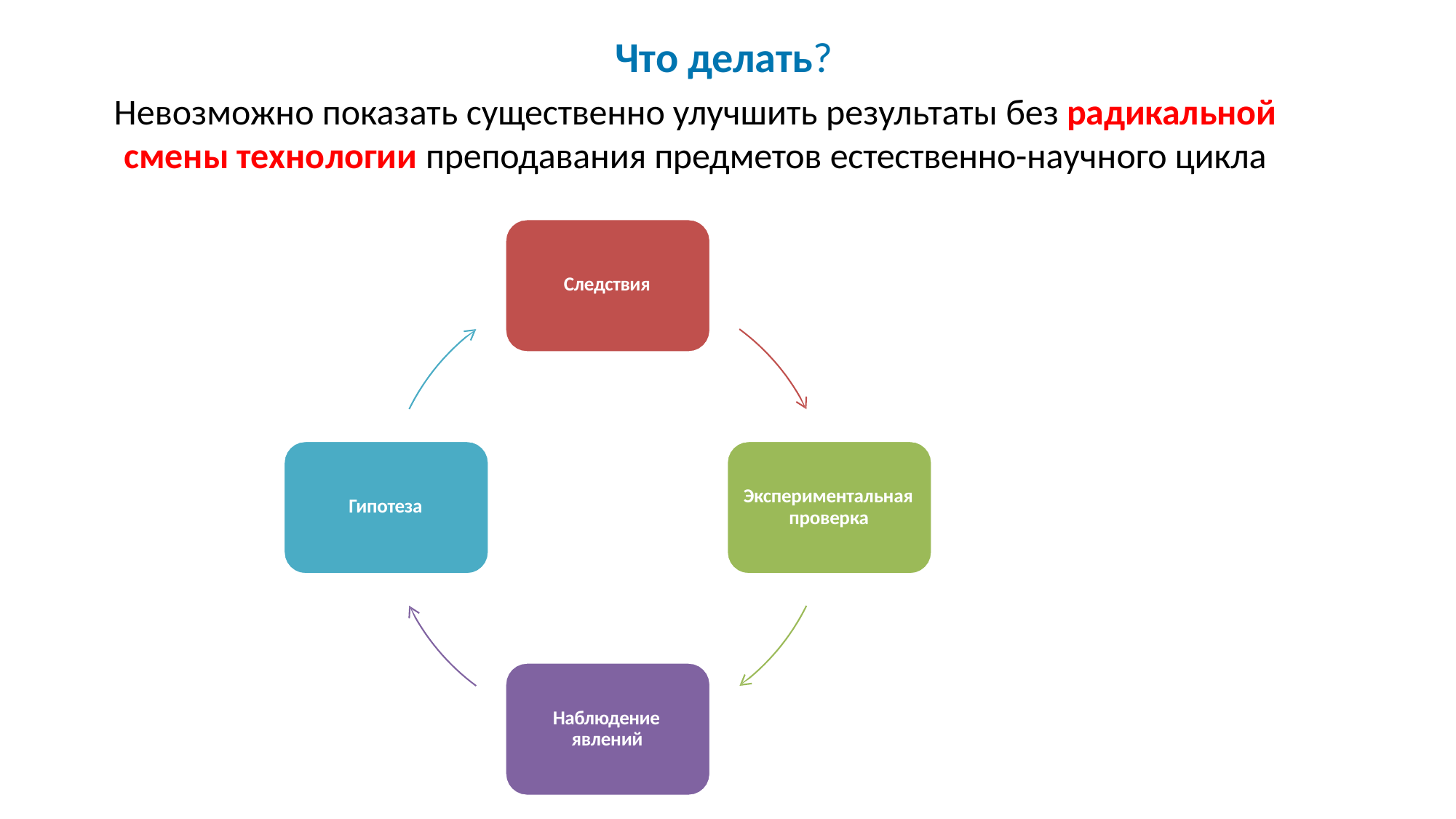

# Что делать?
Невозможно показать существенно улучшить результаты без радикальной смены технологии преподавания предметов естественно-научного цикла

Следствия

Экспериментальная проверка
Гипотеза

Наблюдение явлений